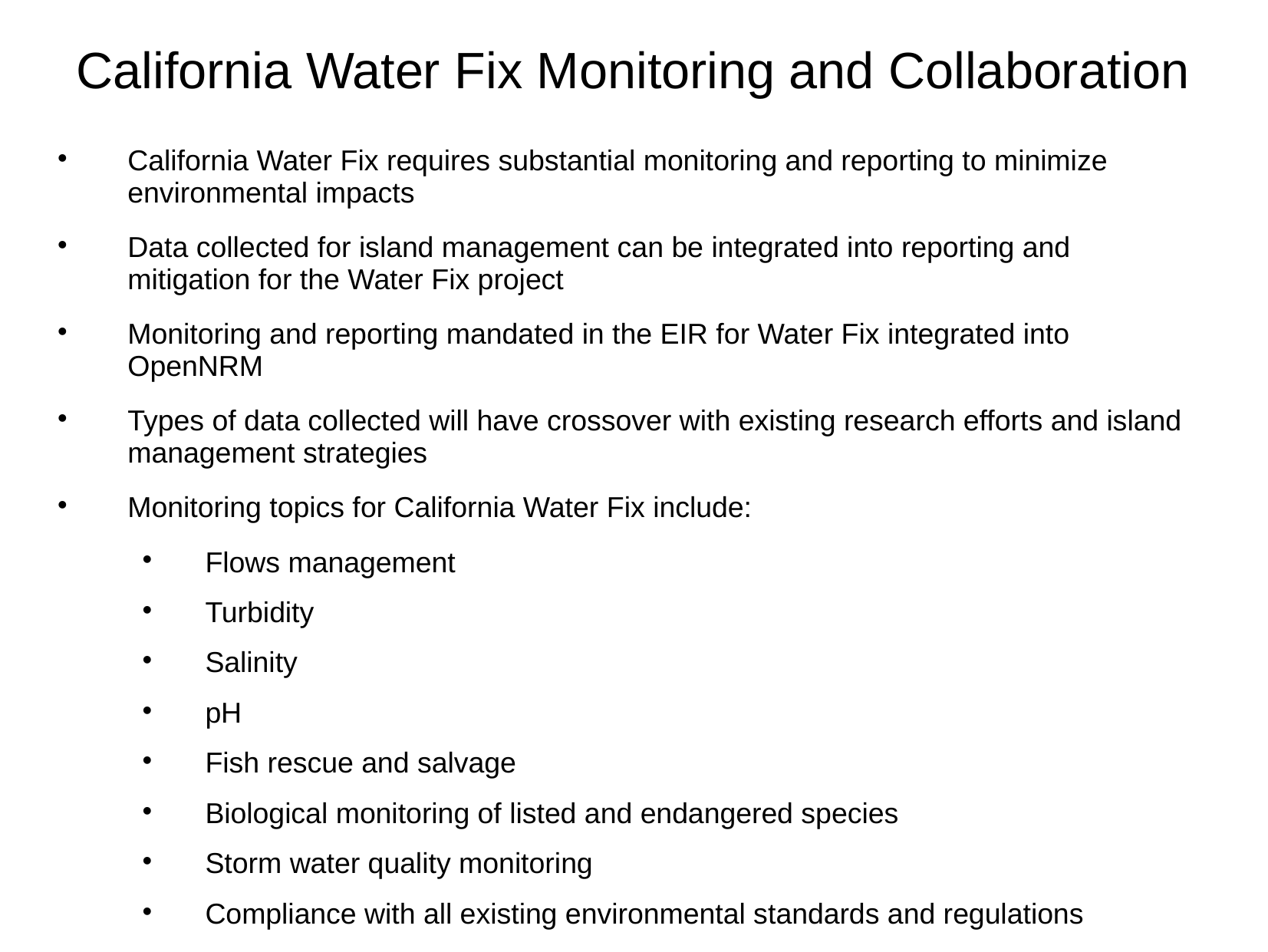

# California Water Fix Monitoring and Collaboration
California Water Fix requires substantial monitoring and reporting to minimize environmental impacts
Data collected for island management can be integrated into reporting and mitigation for the Water Fix project
Monitoring and reporting mandated in the EIR for Water Fix integrated into OpenNRM
Types of data collected will have crossover with existing research efforts and island management strategies
Monitoring topics for California Water Fix include:
Flows management
Turbidity
Salinity
pH
Fish rescue and salvage
Biological monitoring of listed and endangered species
Storm water quality monitoring
Compliance with all existing environmental standards and regulations